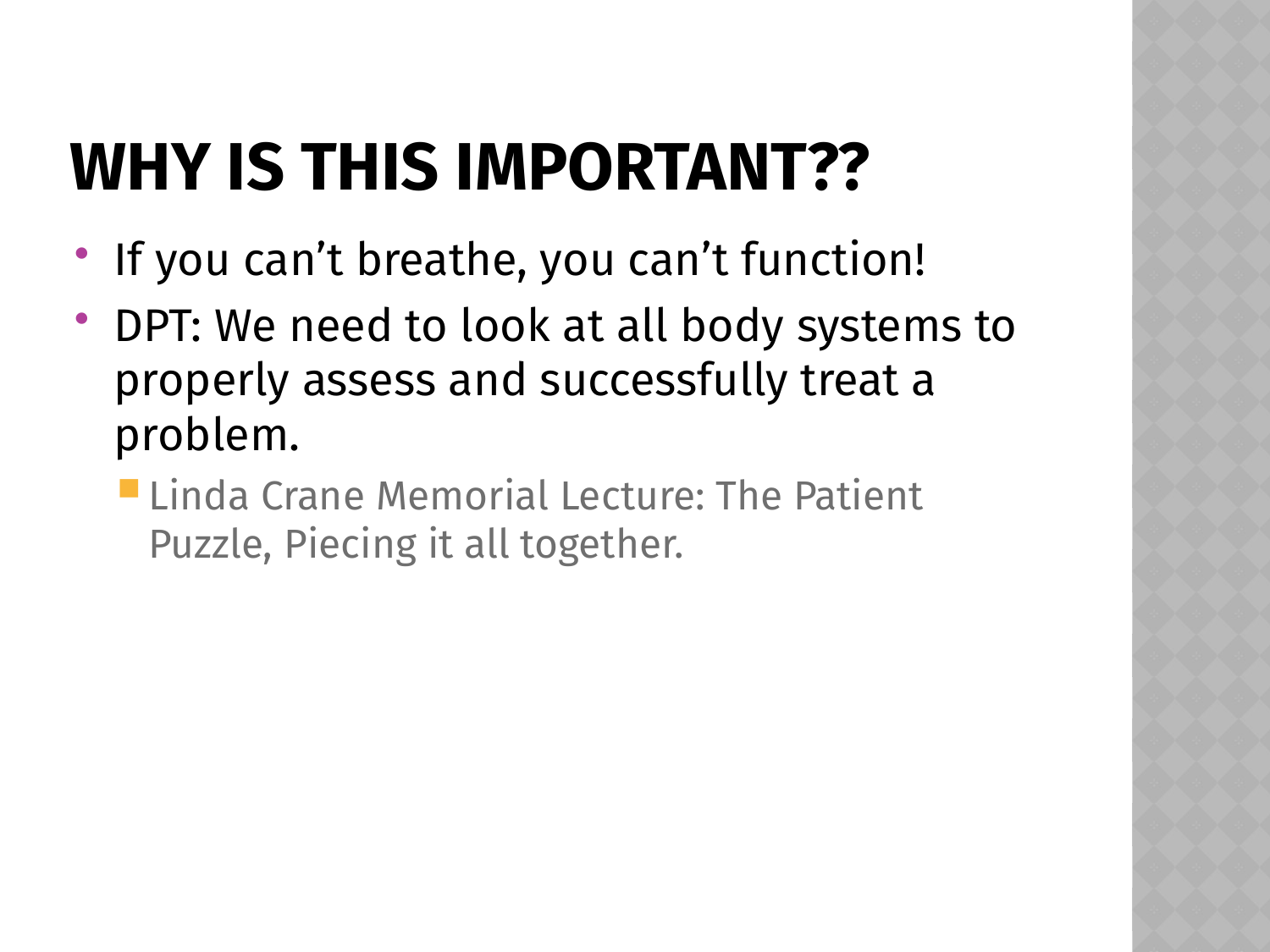

# Why is this important??
If you can’t breathe, you can’t function!
DPT: We need to look at all body systems to properly assess and successfully treat a problem.
Linda Crane Memorial Lecture: The Patient Puzzle, Piecing it all together.